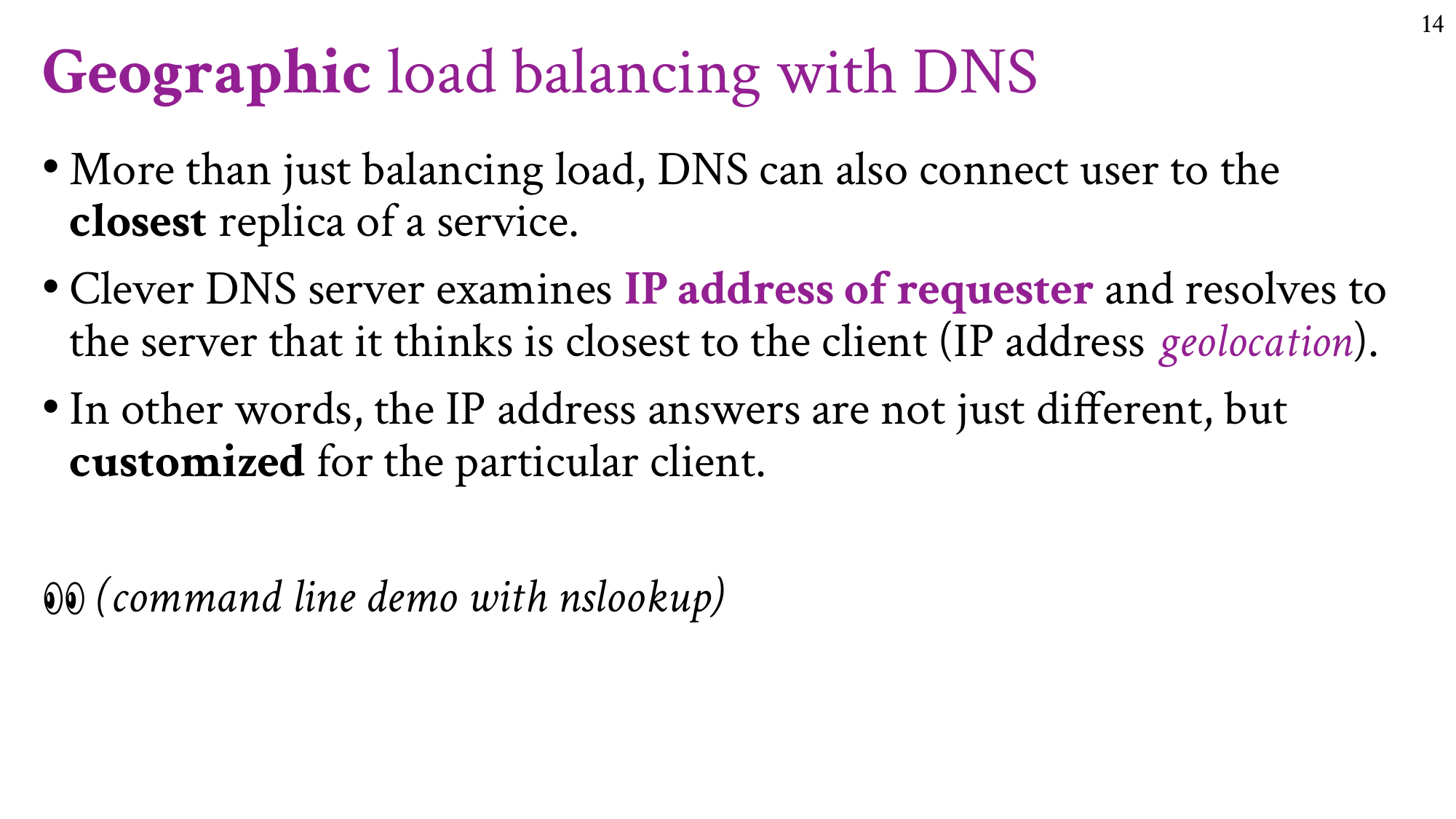

14
# Geographic load balancing with DNS
More than just balancing load, DNS can also connect user to the closest replica of a service.
Clever DNS server examines IP address of requester and resolves to the server that it thinks is closest to the client (IP address geolocation).
In other words, the IP address answers are not just different, but customized for the particular client.

👀 (command line demo with nslookup)